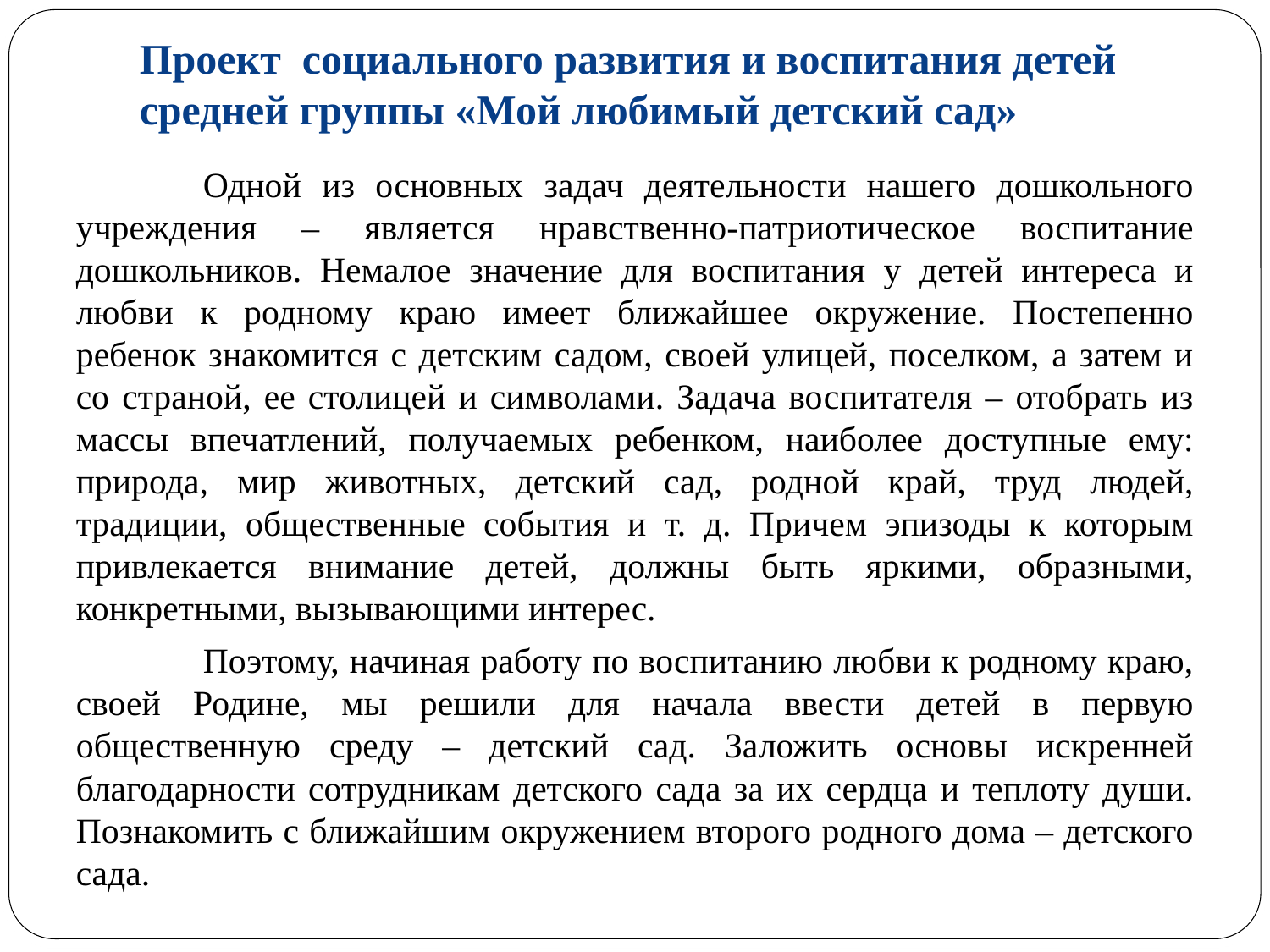

# Проект  социального развития и воспитания детей средней группы «Мой любимый детский сад»
	Одной из основных задач деятельности нашего дошкольного учреждения – является нравственно-патриотическое воспитание дошкольников. Немалое значение для воспитания у детей интереса и любви к родному краю имеет ближайшее окружение. Постепенно ребенок знакомится с детским садом, своей улицей, поселком, а затем и со страной, ее столицей и символами. Задача воспитателя – отобрать из массы впечатлений, получаемых ребенком, наиболее доступные ему: природа, мир животных, детский сад, родной край, труд людей, традиции, общественные события и т. д. Причем эпизоды к которым привлекается внимание детей, должны быть яркими, образными, конкретными, вызывающими интерес.
	Поэтому, начиная работу по воспитанию любви к родному краю, своей Родине, мы решили для начала ввести детей в первую общественную среду – детский сад. Заложить основы искренней благодарности сотрудникам детского сада за их сердца и теплоту души. Познакомить с ближайшим окружением второго родного дома – детского сада.